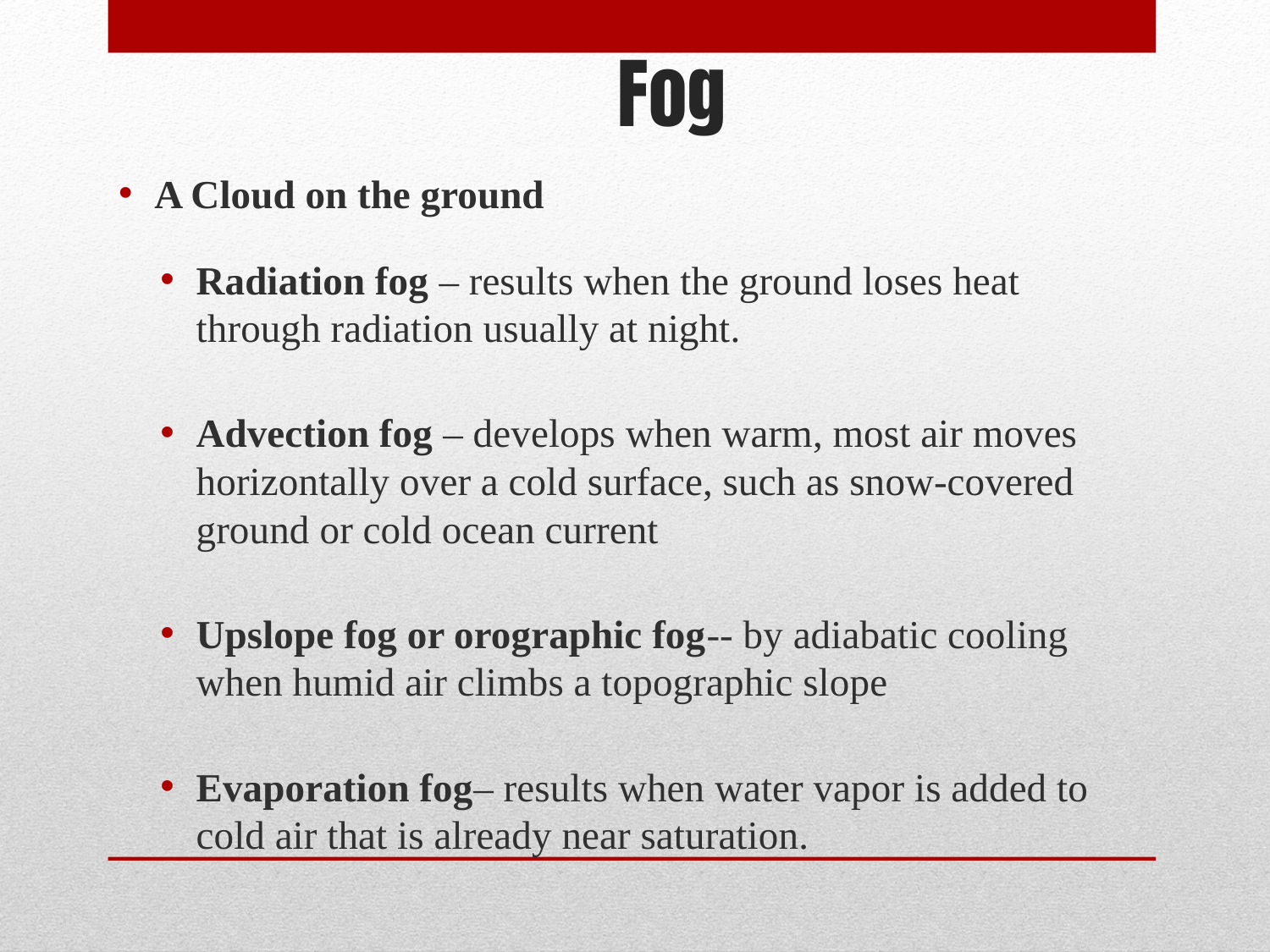

Fog
A Cloud on the ground

Radiation fog – results when the ground loses heat through radiation usually at night.

Advection fog – develops when warm, most air moves horizontally over a cold surface, such as snow-covered ground or cold ocean current

Upslope fog or orographic fog-- by adiabatic cooling when humid air climbs a topographic slope

Evaporation fog– results when water vapor is added to cold air that is already near saturation.